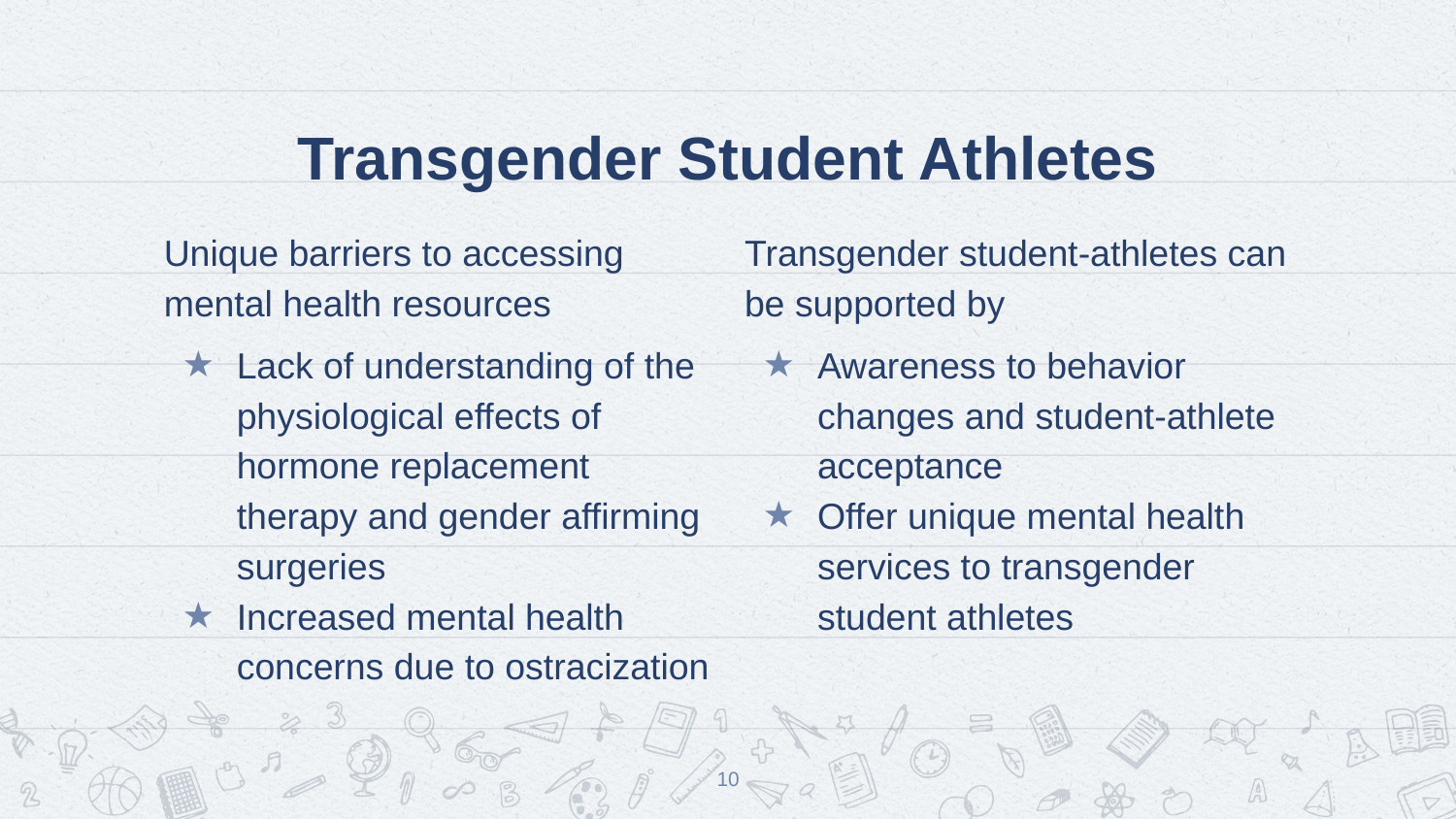

# Transgender Student Athletes
Unique barriers to accessing mental health resources
Lack of understanding of the physiological effects of hormone replacement therapy and gender affirming surgeries
Increased mental health concerns due to ostracization
Transgender student-athletes can be supported by
Awareness to behavior changes and student-athlete acceptance
Offer unique mental health services to transgender student athletes
10